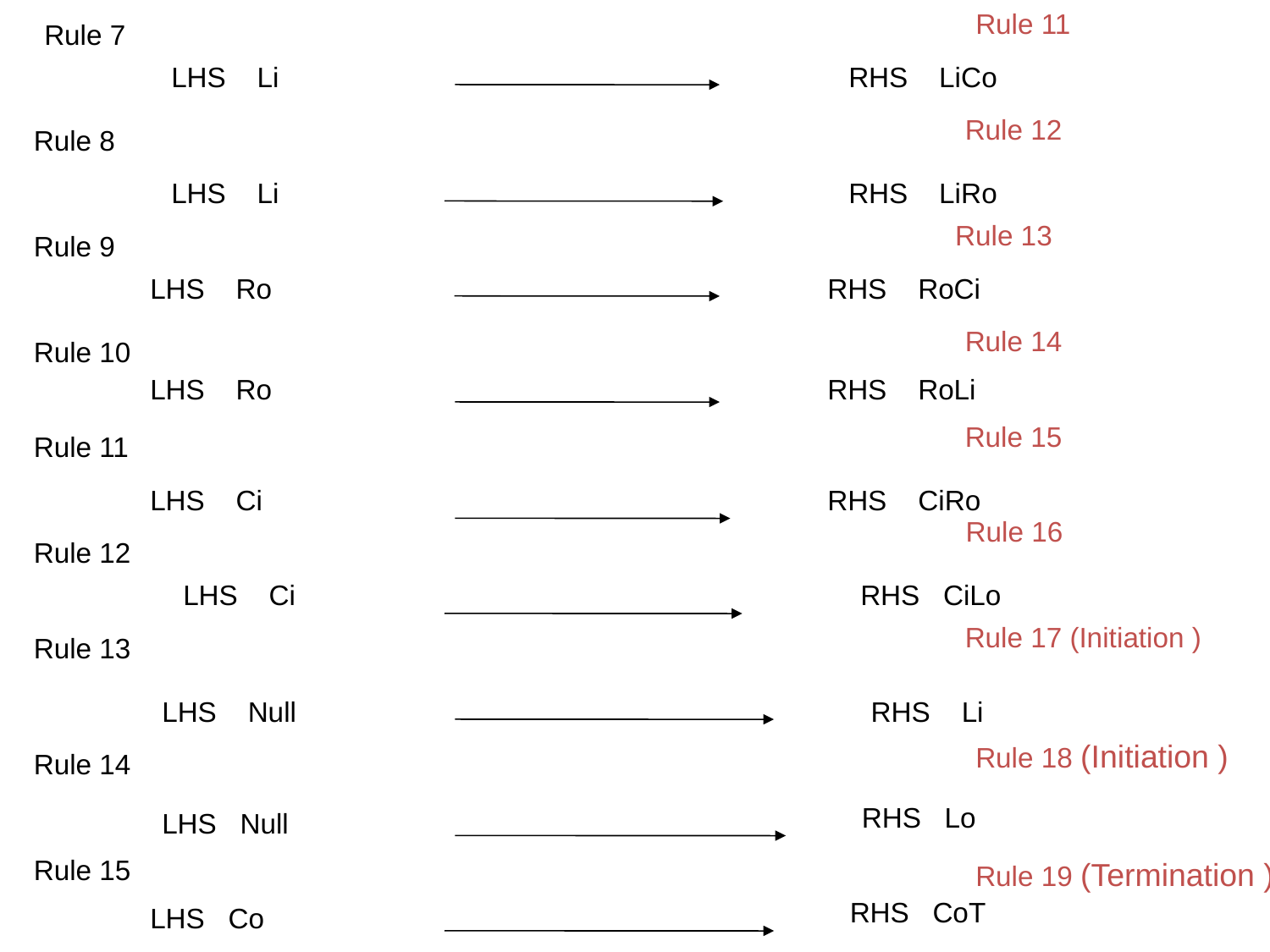

Rule 11
Rule 7
LHS    Li
RHS    LiCo

Rule 12
Rule 8
LHS    Li
RHS    LiRo

Rule 13
Rule 9
LHS    Ro
RHS    RoCi

Rule 14
Rule 10
LHS    Ro
RHS    RoLi

Rule 15
Rule 11
LHS    Ci
RHS    CiRo
Rule 16

Rule 12
LHS    Ci
RHS   CiLo

Rule 17 (Initiation )
Rule 13
LHS    Null
RHS    Li

Rule 18 (Initiation )
Rule 14
RHS   Lo
LHS   Null

Rule 15
Rule 19 (Termination )
RHS   CoT
LHS   Co